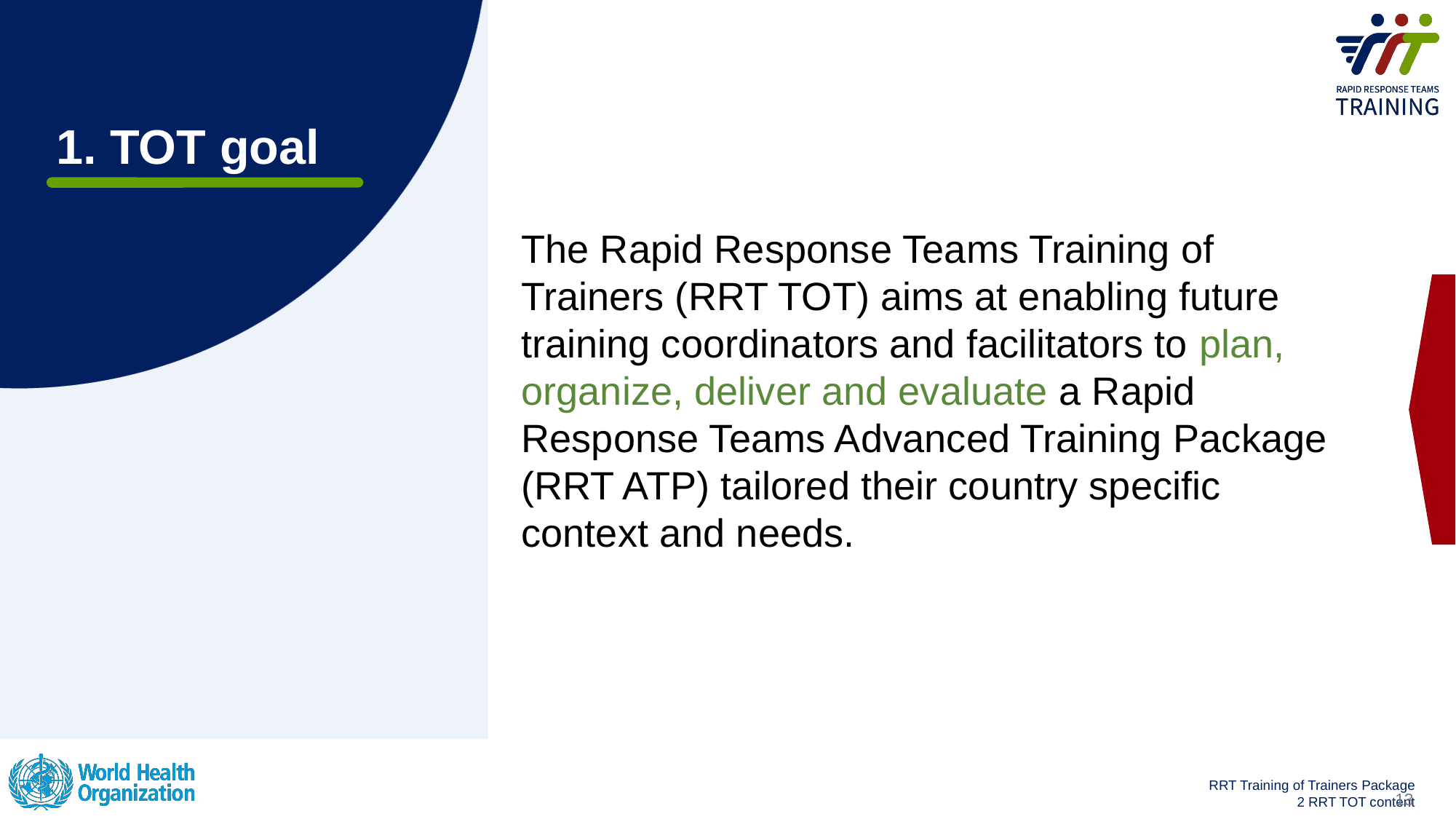

1. TOT goal
The Rapid Response Teams Training of Trainers (RRT TOT) aims at enabling future training coordinators and facilitators to plan, organize, deliver and evaluate a Rapid Response Teams Advanced Training Package (RRT ATP) tailored their country specific context and needs.